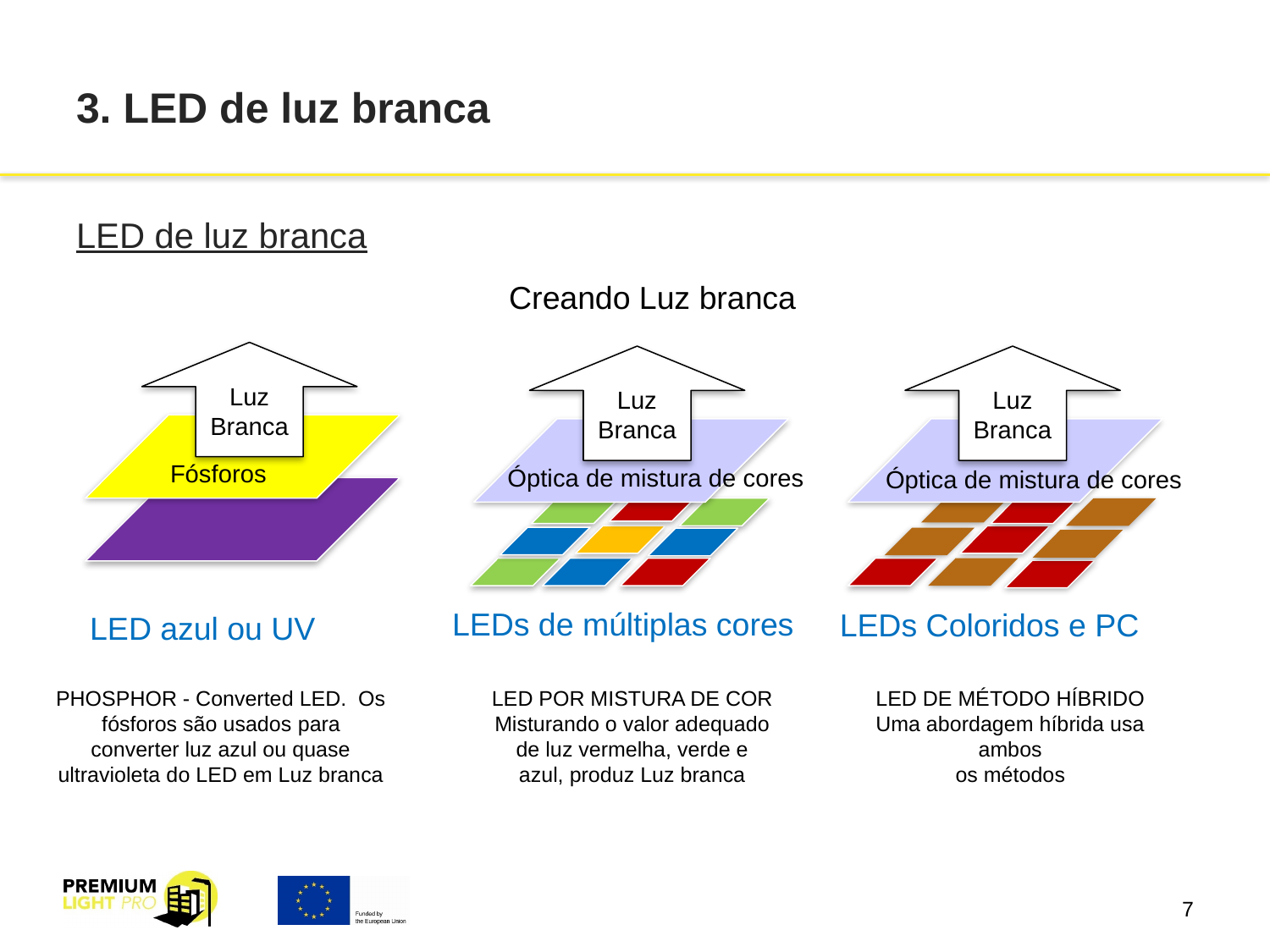

# 3. LED de luz branca
LED de luz branca

Creando Luz branca
Luz Branca
Luz Branca
Luz Branca

Fósforos
Óptica de mistura de cores
Óptica de mistura de cores

LEDs de múltiplas cores
LEDs Coloridos e PC
LED azul ou UV
PHOSPHOR - Converted LED.  Os fósforos são usados ​​para converter luz azul ou quase ultravioleta do LED em Luz branca
LED POR MISTURA DE COR
Misturando o valor adequado
de luz vermelha, verde e
azul, produz Luz branca
LED DE MÉTODO HÍBRIDO
Uma abordagem híbrida usa ambos
os métodos